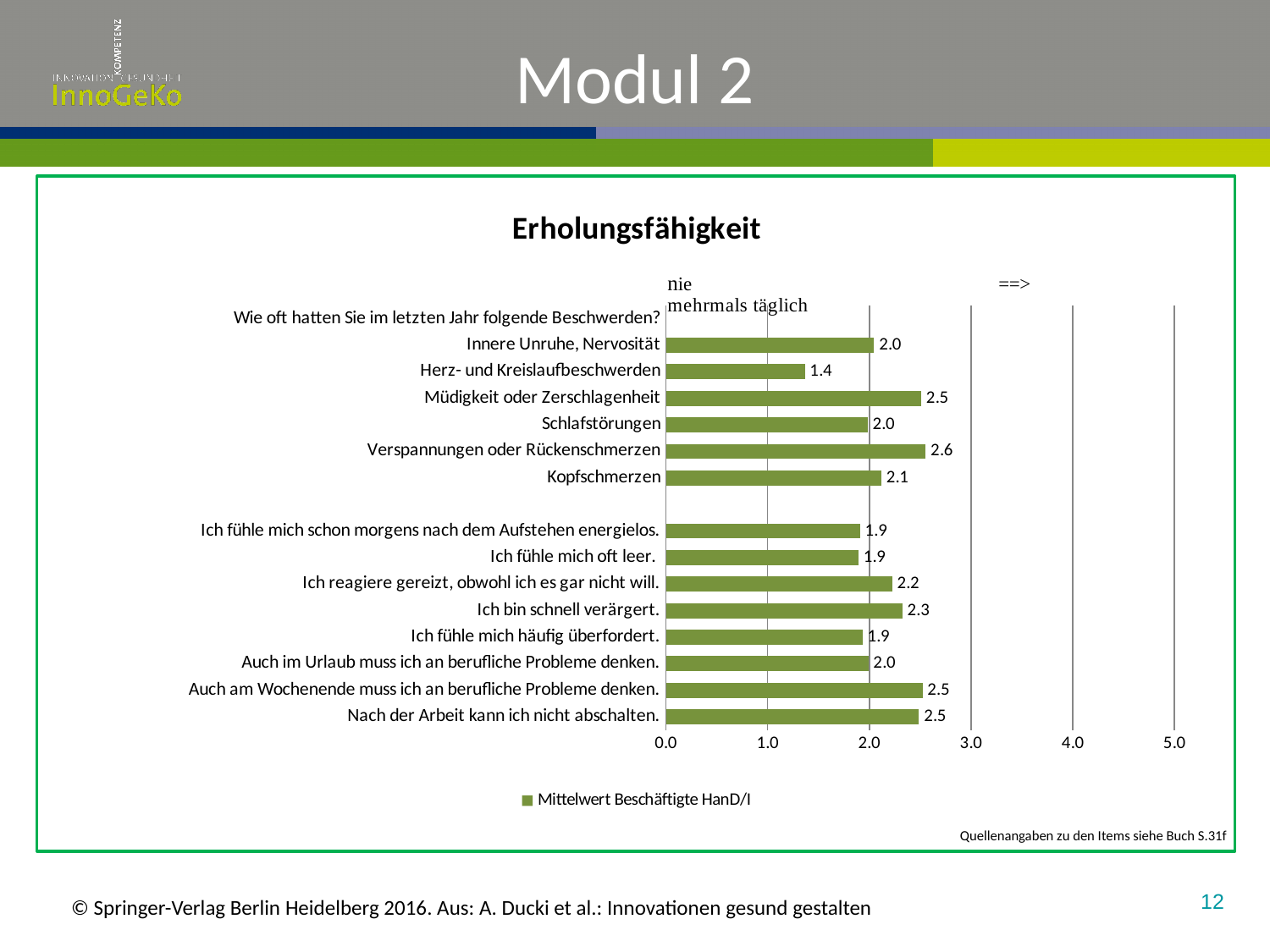

# Modul 2

### Chart: Erholungsfähigkeit

| Category | Mittelwert Beschäftigte HanD/I |
|---|---|
| Nach der Arbeit kann ich nicht abschalten. | 2.487544483985765 |
| Auch am Wochenende muss ich an berufliche Probleme denken. | 2.5214285714285714 |
| Auch im Urlaub muss ich an berufliche Probleme denken. | 1.98932384341637 |
| Ich fühle mich häufig überfordert. | 1.9321428571428572 |
| Ich bin schnell verärgert. | 2.323741007194245 |
| Ich reagiere gereizt, obwohl ich es gar nicht will. | 2.224199288256228 |
| Ich fühle mich oft leer.  | 1.89247311827957 |
| Ich fühle mich schon morgens nach dem Aufstehen energielos. | 1.907473309608541 |
|  | None |
| Kopfschmerzen | 2.117857142857143 |
| Verspannungen oder Rückenschmerzen | 2.5519713261648747 |
| Schlafstörungen | 1.9821428571428572 |
| Müdigkeit oder Zerschlagenheit | 2.509025270758123 |
| Herz- und Kreislaufbeschwerden | 1.3655913978494623 |
| Innere Unruhe, Nervosität | 2.0464285714285713 |
| Wie oft hatten Sie im letzten Jahr folgende Beschwerden? | None |
Quellenangaben zu den Items siehe Buch S.31f
12